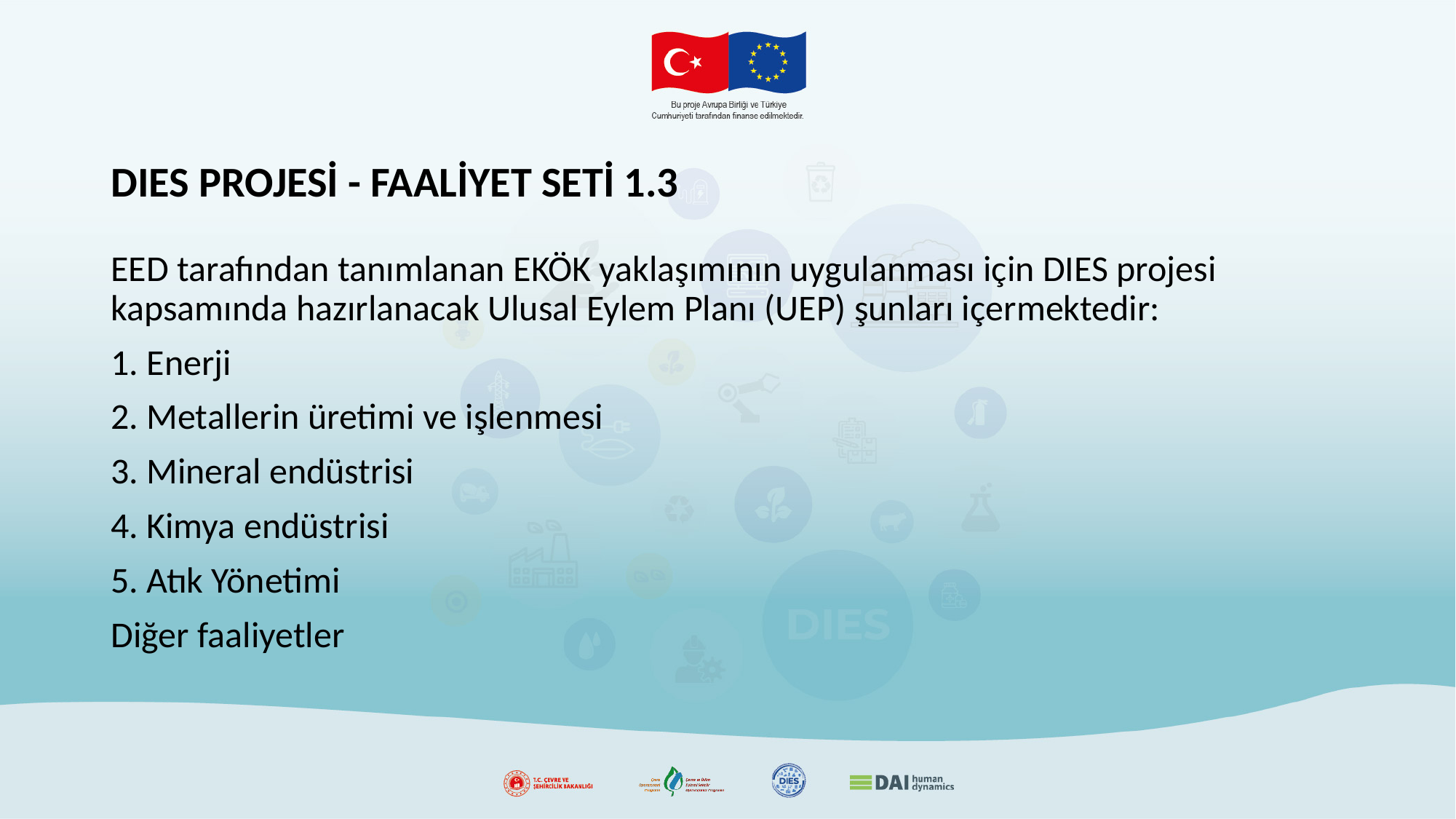

# DIES PROJESİ - FAALİYET SETİ 1.3
EED tarafından tanımlanan EKÖK yaklaşımının uygulanması için DIES projesi kapsamında hazırlanacak Ulusal Eylem Planı (UEP) şunları içermektedir:
1. Enerji
2. Metallerin üretimi ve işlenmesi
3. Mineral endüstrisi
4. Kimya endüstrisi
5. Atık Yönetimi
Diğer faaliyetler